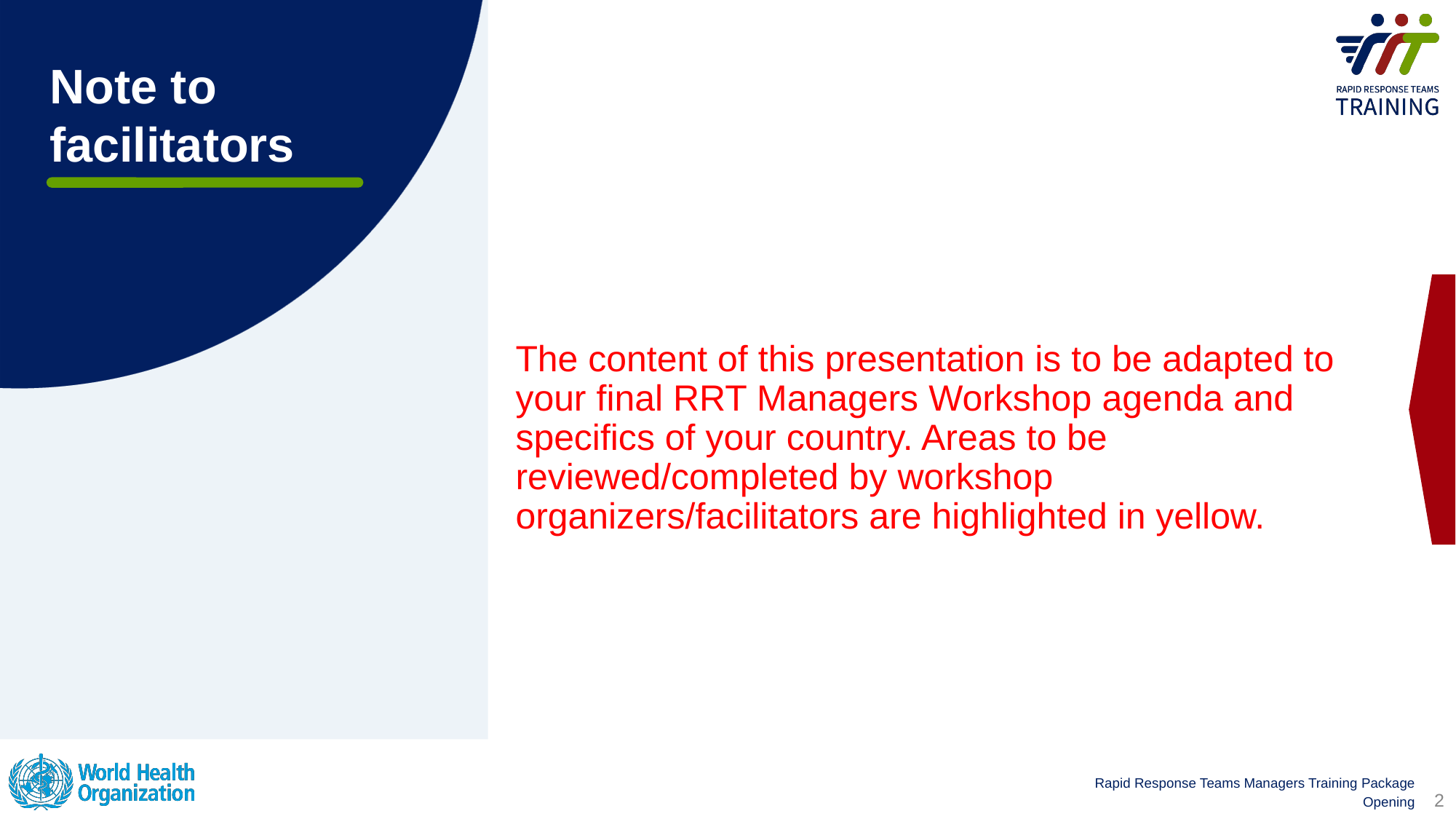

Note to facilitators

The content of this presentation is to be adapted to your final RRT Managers Workshop agenda and specifics of your country. Areas to be reviewed/completed by workshop organizers/facilitators are highlighted in yellow.

2